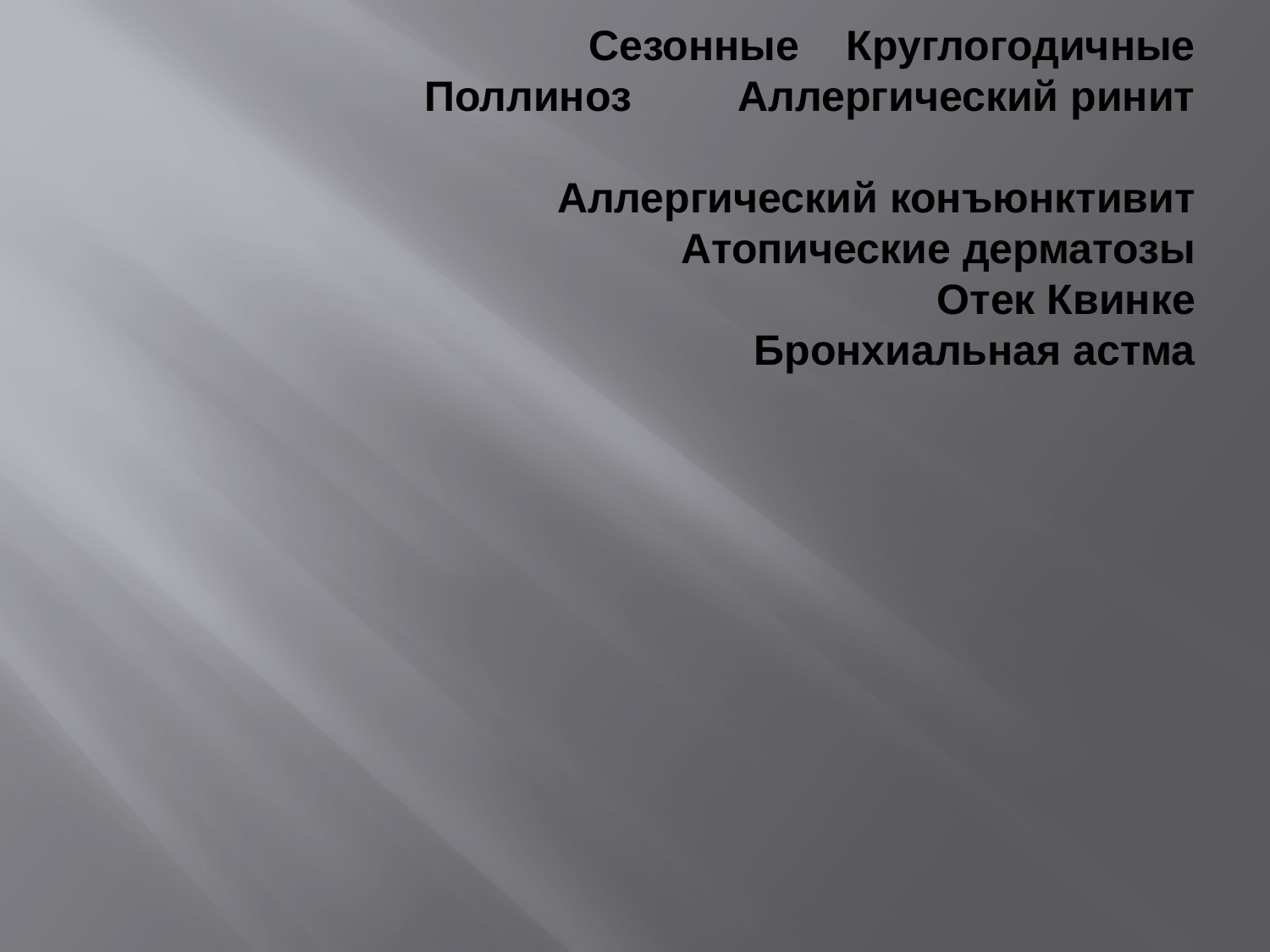

# Аллергические заболевания: Сезонные    Круглогодичные Поллиноз         Аллергический ринит Аллергический конъюнктивит Атопические дерматозы Отек Квинке Бронхиальная астма